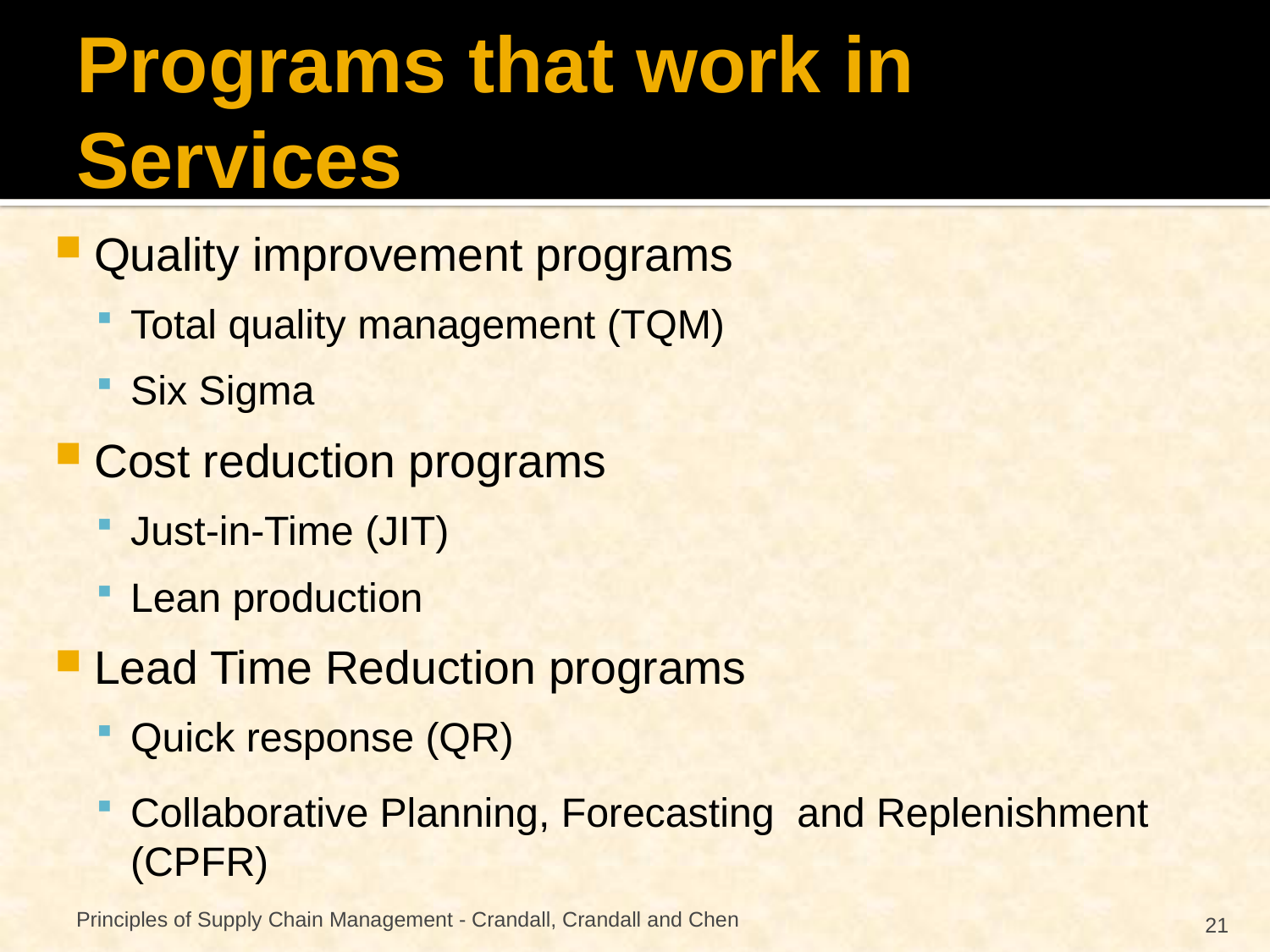

# Programs that work in Services
Quality improvement programs
Total quality management (TQM)
Six Sigma
Cost reduction programs
Just-in-Time (JIT)
Lean production
Lead Time Reduction programs
Quick response (QR)
Collaborative Planning, Forecasting  and Replenishment (CPFR)
Principles of Supply Chain Management - Crandall, Crandall and Chen
21